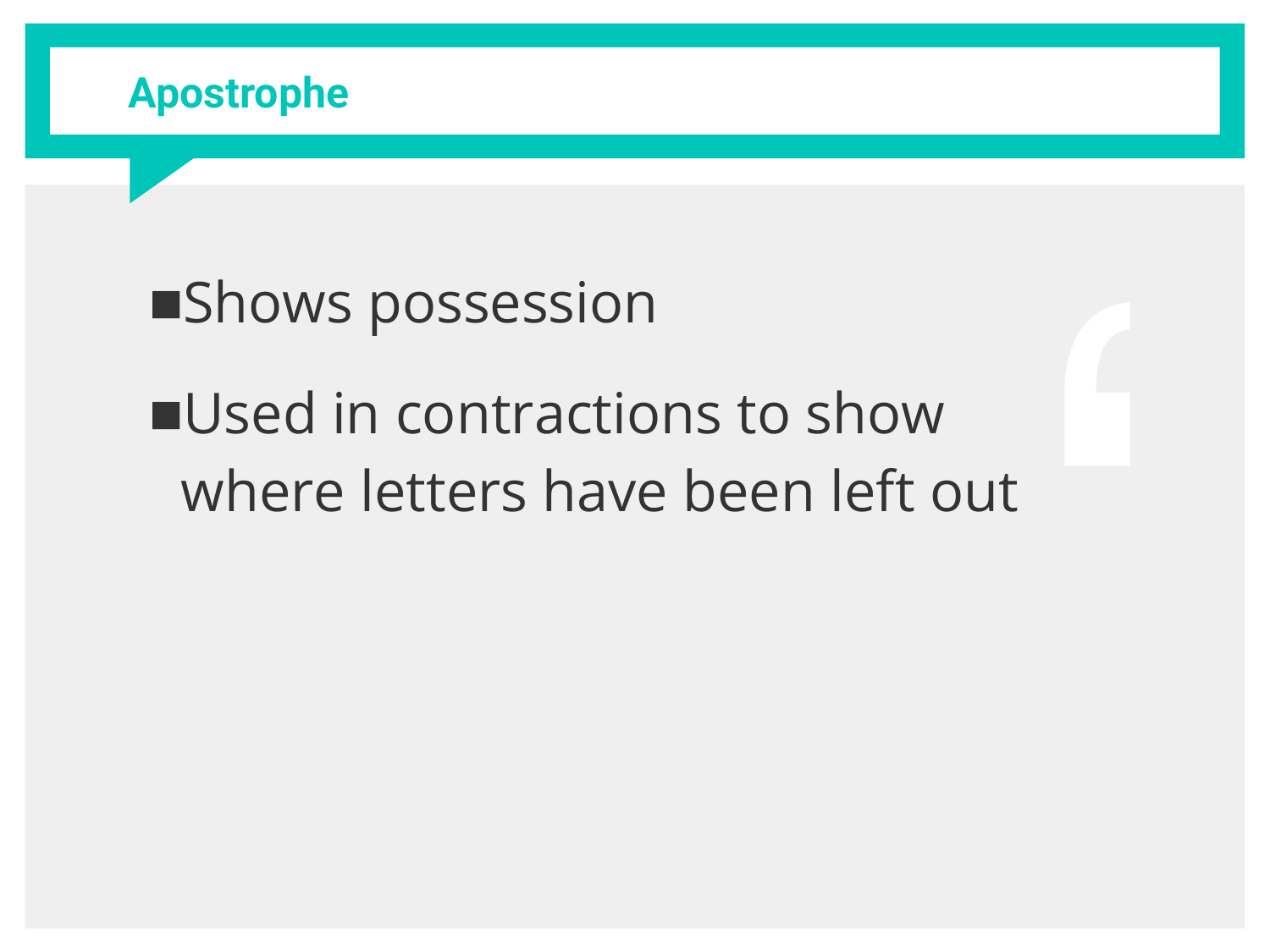

# Apostrophe
‘
Shows possession
Used in contractions to show where letters have been left out